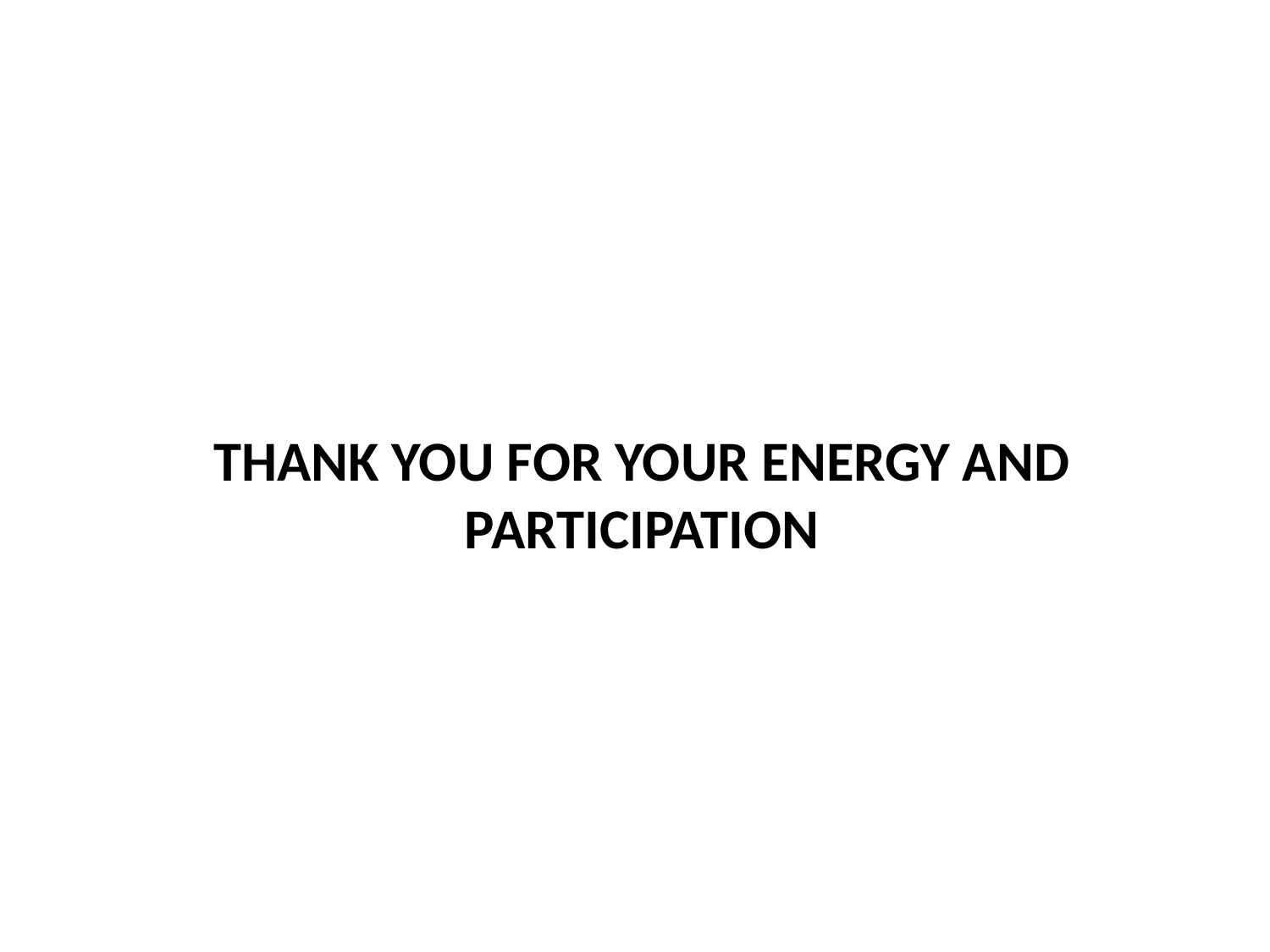

THANK YOU FOR YOUR ENERGY AND PARTICIPATION